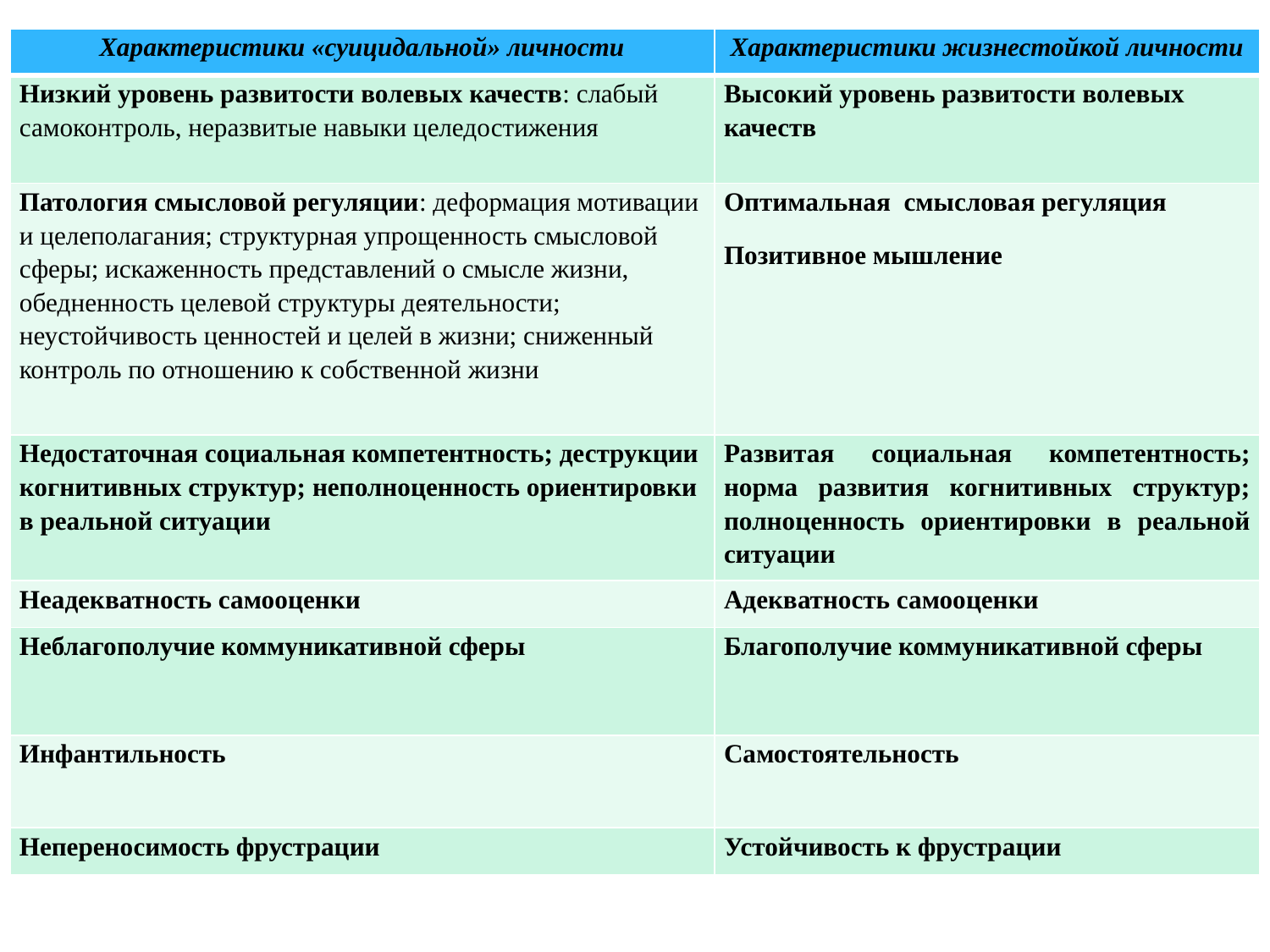

| Характеристики «суицидальной» личности | Характеристики жизнестойкой личности |
| --- | --- |
| Низкий уровень развитости волевых качеств: слабый самоконтроль, неразвитые навыки целедостижения | Высокий уровень развитости волевых качеств |
| Патология смысловой регуляции: деформация мотивации и целеполагания; структурная упрощенность смысловой сферы; искаженность представлений о смысле жизни, обедненность целевой структуры деятельности; неустойчивость ценностей и целей в жизни; сниженный контроль по отношению к собственной жизни | Оптимальная смысловая регуляция Позитивное мышление |
| Недостаточная социальная компетентность; деструкции когнитивных структур; неполноценность ориентировки в реальной ситуации | Развитая социальная компетентность; норма развития когнитивных структур; полноценность ориентировки в реальной ситуации |
| Неадекватность самооценки | Адекватность самооценки |
| Неблагополучие коммуникативной сферы | Благополучие коммуникативной сферы |
| Инфантильность | Самостоятельность |
| Непереносимость фрустрации | Устойчивость к фрустрации |